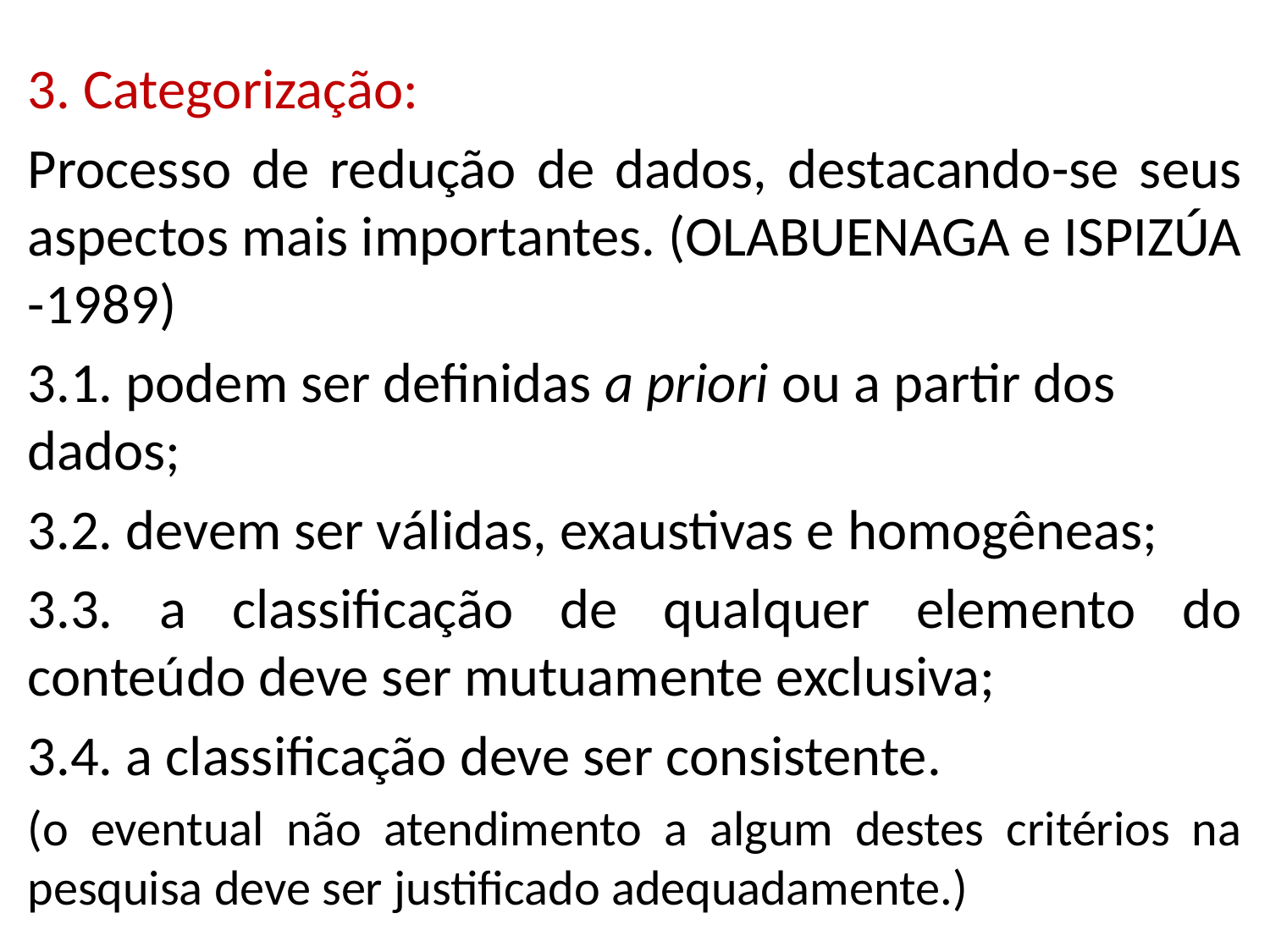

3. Categorização:
Processo de redução de dados, destacando-se seus aspectos mais importantes. (OLABUENAGA e ISPIZÚA -1989)
3.1. podem ser definidas a priori ou a partir dos dados;
3.2. devem ser válidas, exaustivas e homogêneas;
3.3. a classificação de qualquer elemento do conteúdo deve ser mutuamente exclusiva;
3.4. a classificação deve ser consistente.
(o eventual não atendimento a algum destes critérios na pesquisa deve ser justificado adequadamente.)